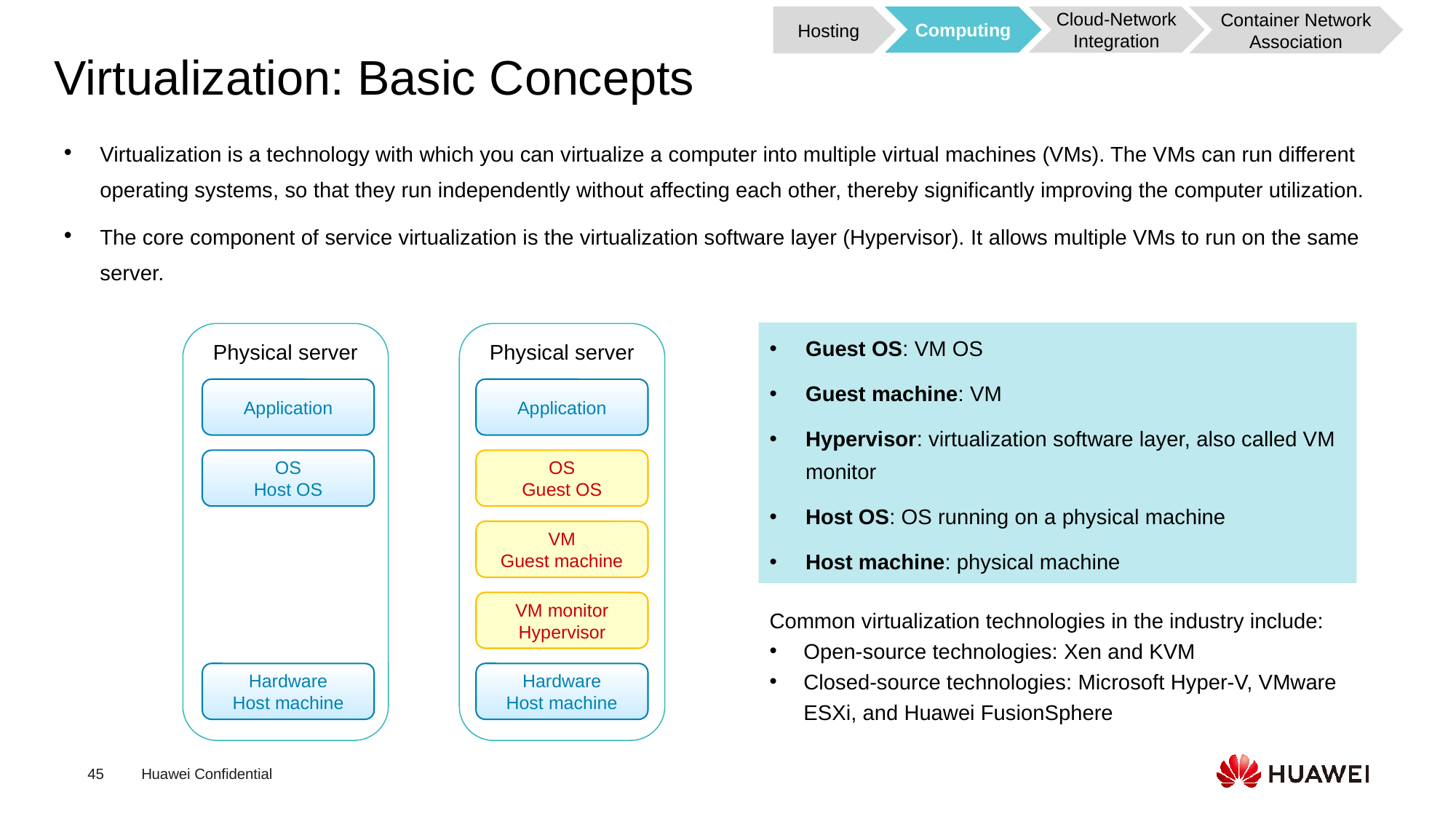

Hosting
Container Network Association
Computing
Cloud-Network Integration
# Virtualization: Basic Concepts
Virtualization is a technology with which you can virtualize a computer into multiple virtual machines (VMs). The VMs can run different operating systems, so that they run independently without affecting each other, thereby significantly improving the computer utilization.
The core component of service virtualization is the virtualization software layer (Hypervisor). It allows multiple VMs to run on the same server.

Guest OS: VM OS
Guest machine: VM
Hypervisor: virtualization software layer, also called VM monitor
Host OS: OS running on a physical machine
Host machine: physical machine
Physical server
Physical server
Application
Application
OS
Host OS
OS
Guest OS
VM
Guest machine
VM monitor
Hypervisor
Common virtualization technologies in the industry include:
Open-source technologies: Xen and KVM
Closed-source technologies: Microsoft Hyper-V, VMware ESXi, and Huawei FusionSphere
Hardware
Host machine
Hardware
Host machine